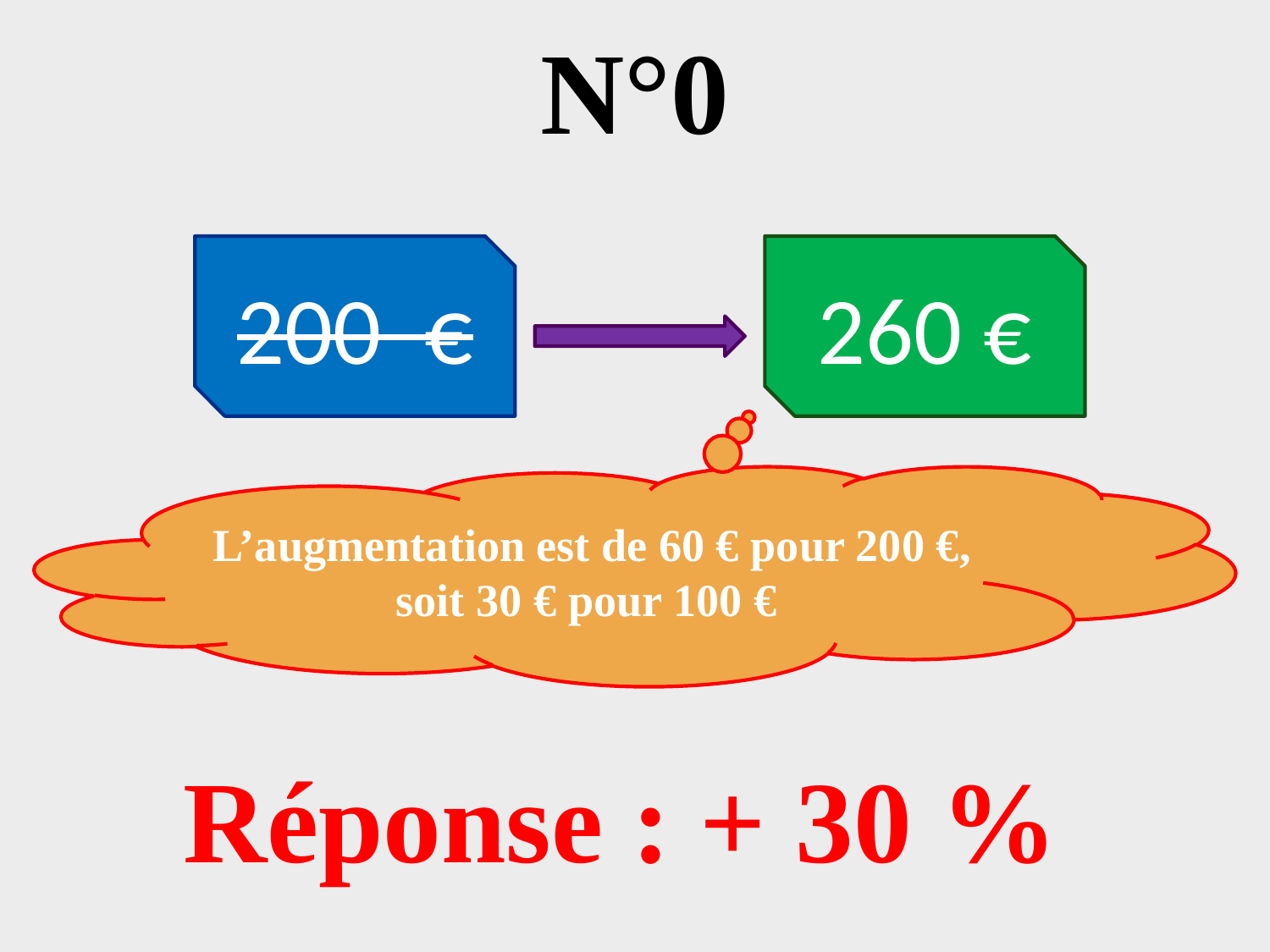

# N°0
200  €
260 €

L’augmentation est de 60 € pour 200 €, soit 30 € pour 100 €
Réponse : + 30 %